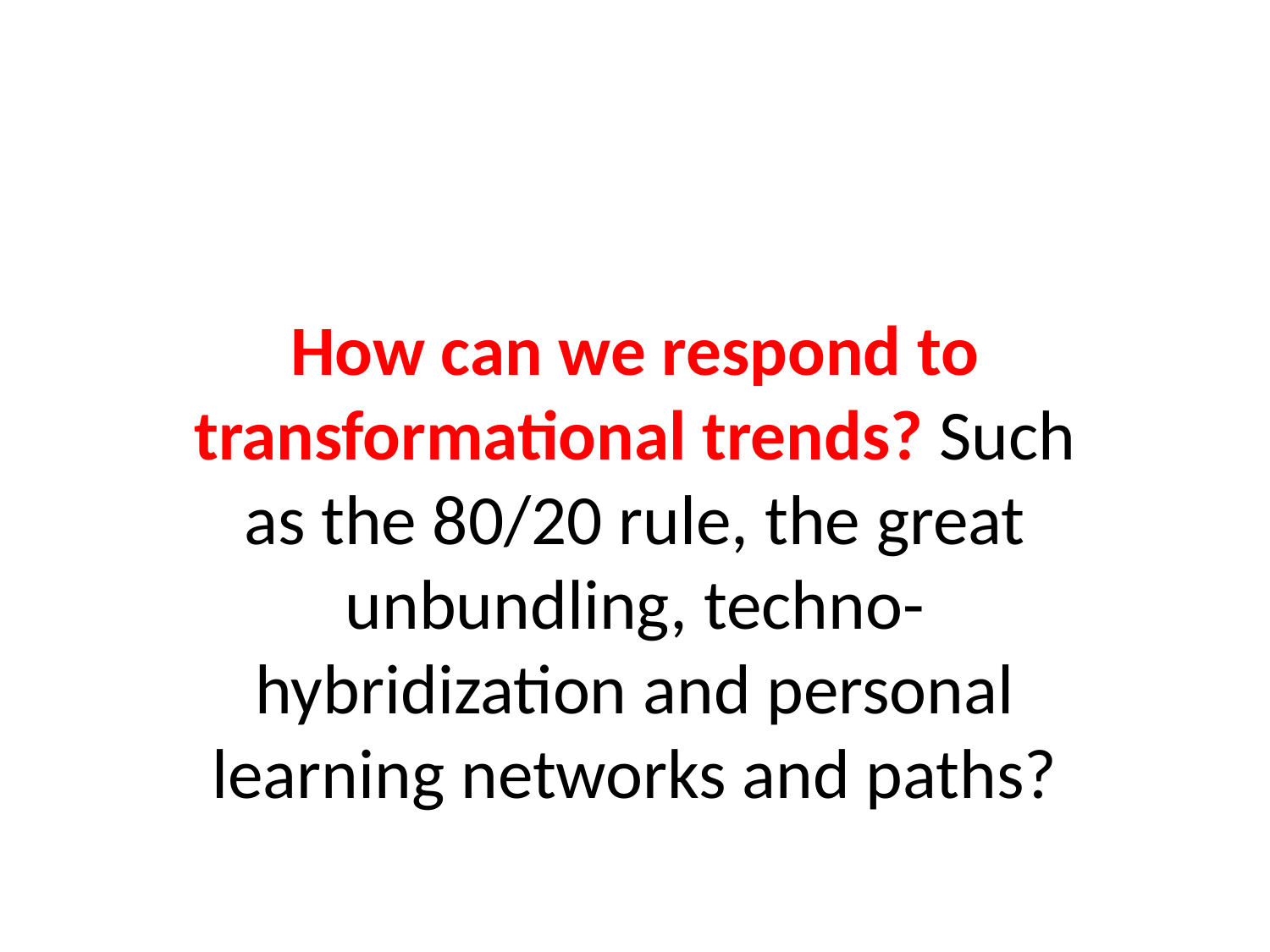

How can we respond to transformational trends? Such as the 80/20 rule, the great unbundling, techno-hybridization and personal learning networks and paths?